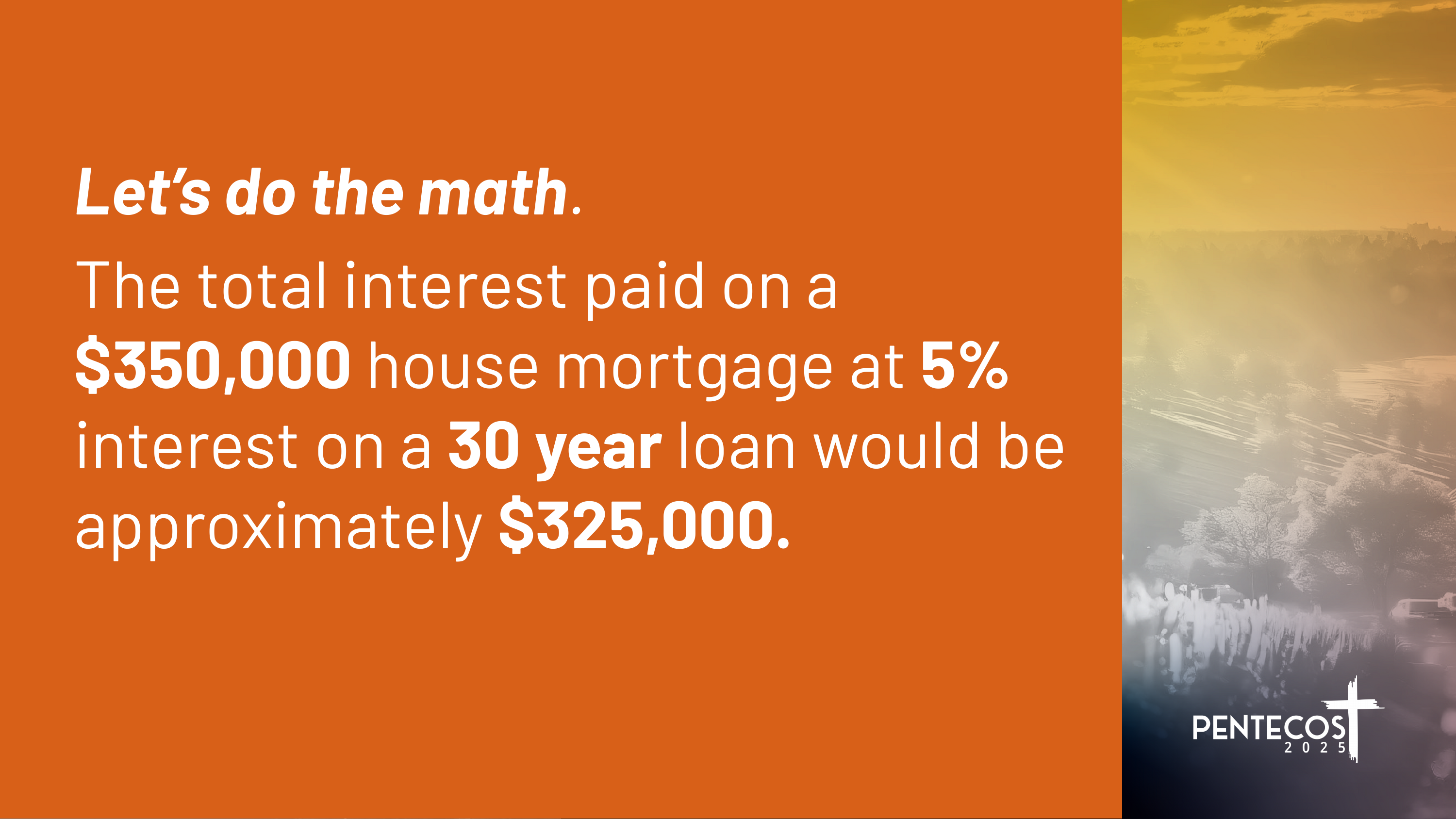

Let’s do the math.
The total interest paid on a $350,000 house mortgage at 5% interest on a 30 year loan would be approximately $325,000.